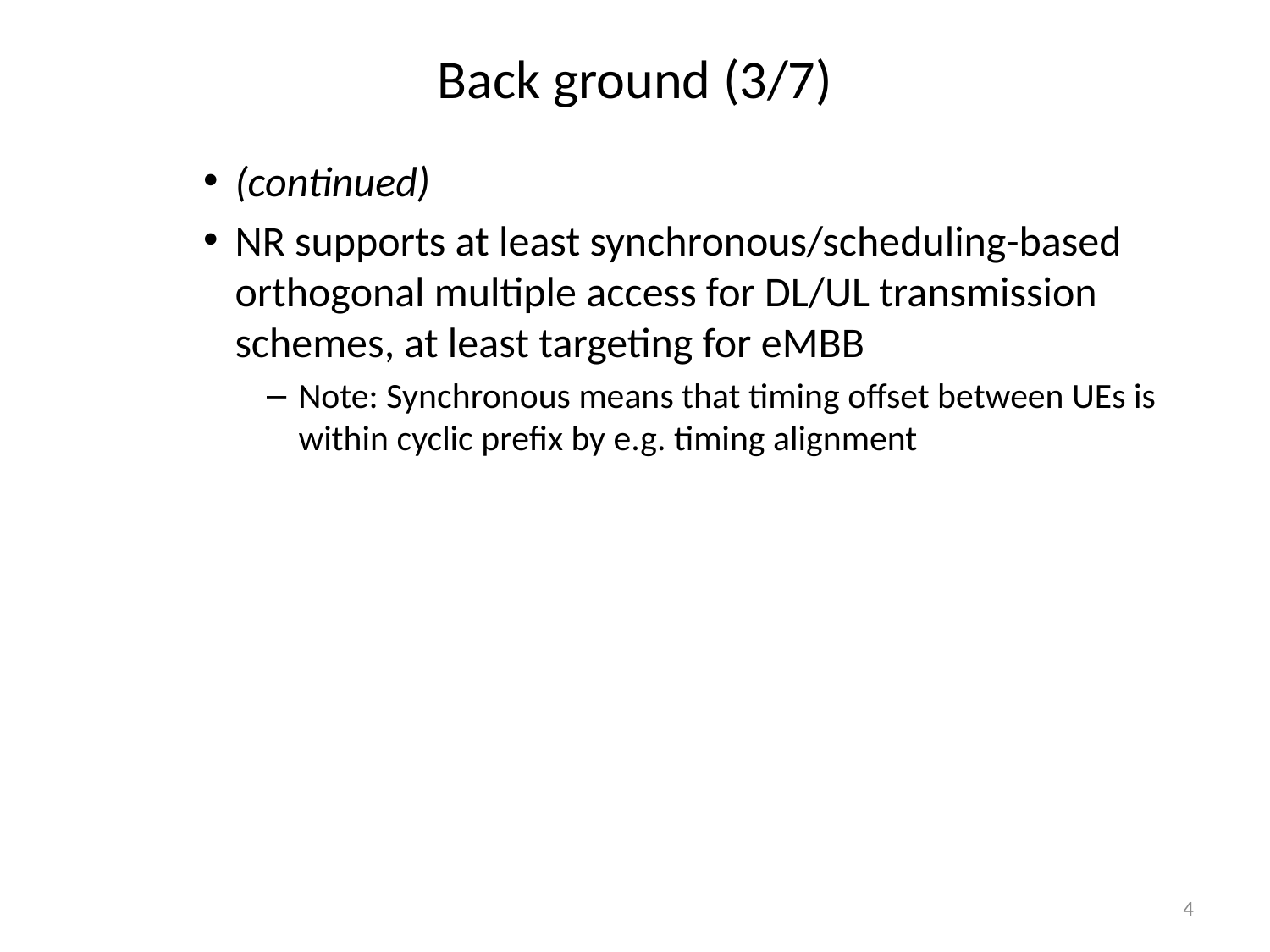

# Back ground (3/7)
(continued)
NR supports at least synchronous/scheduling-based orthogonal multiple access for DL/UL transmission schemes, at least targeting for eMBB
Note: Synchronous means that timing offset between UEs is within cyclic prefix by e.g. timing alignment
4